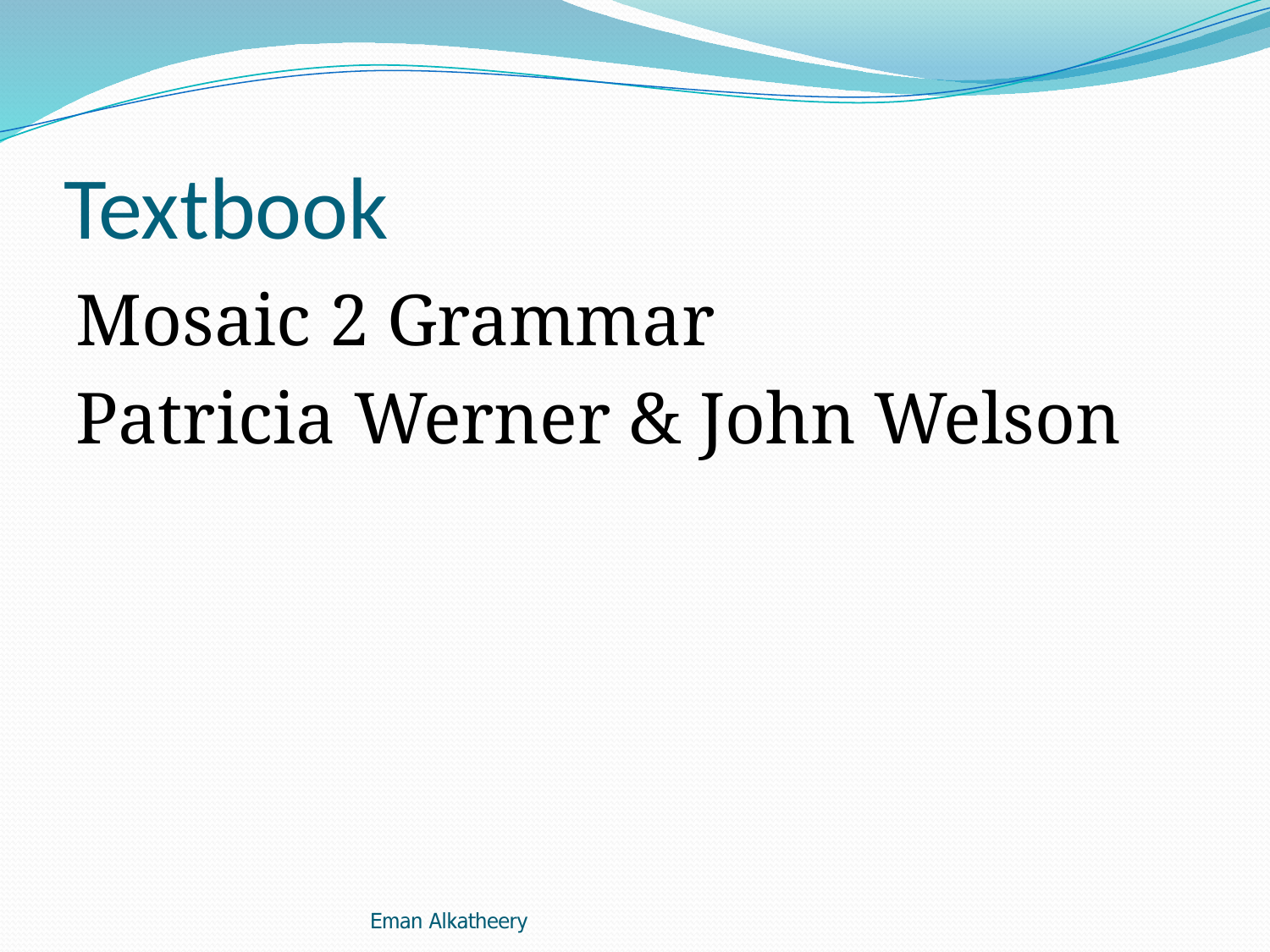

# Textbook
Mosaic 2 Grammar
Patricia Werner & John Welson
Eman Alkatheery